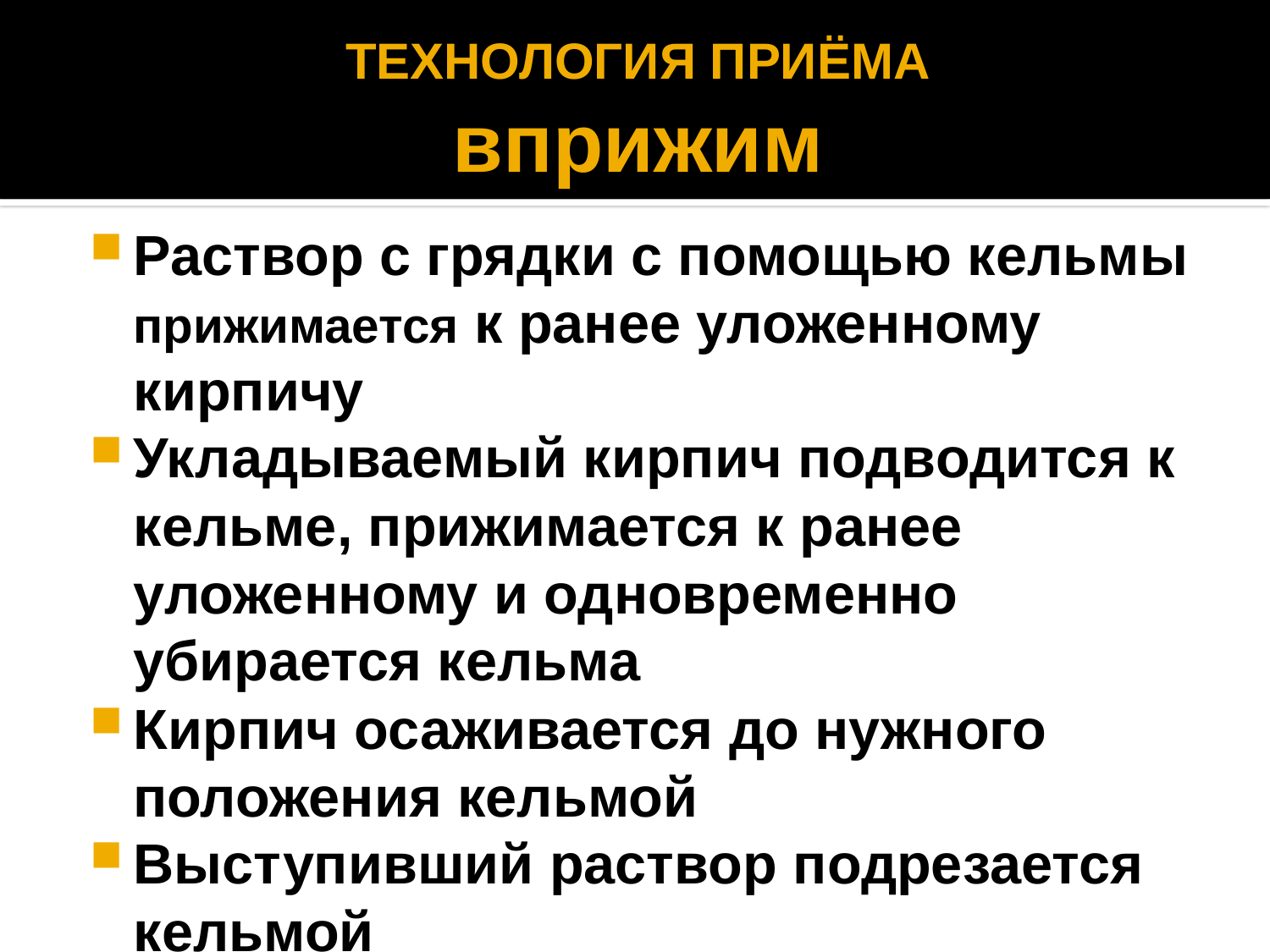

# ТЕХНОЛОГИЯ ПРИЁМА вприжим
Раствор с грядки с помощью кельмы прижимается к ранее уложенному кирпичу
Укладываемый кирпич подводится к кельме, прижимается к ранее уложенному и одновременно убирается кельма
Кирпич осаживается до нужного положения кельмой
Выступивший раствор подрезается кельмой